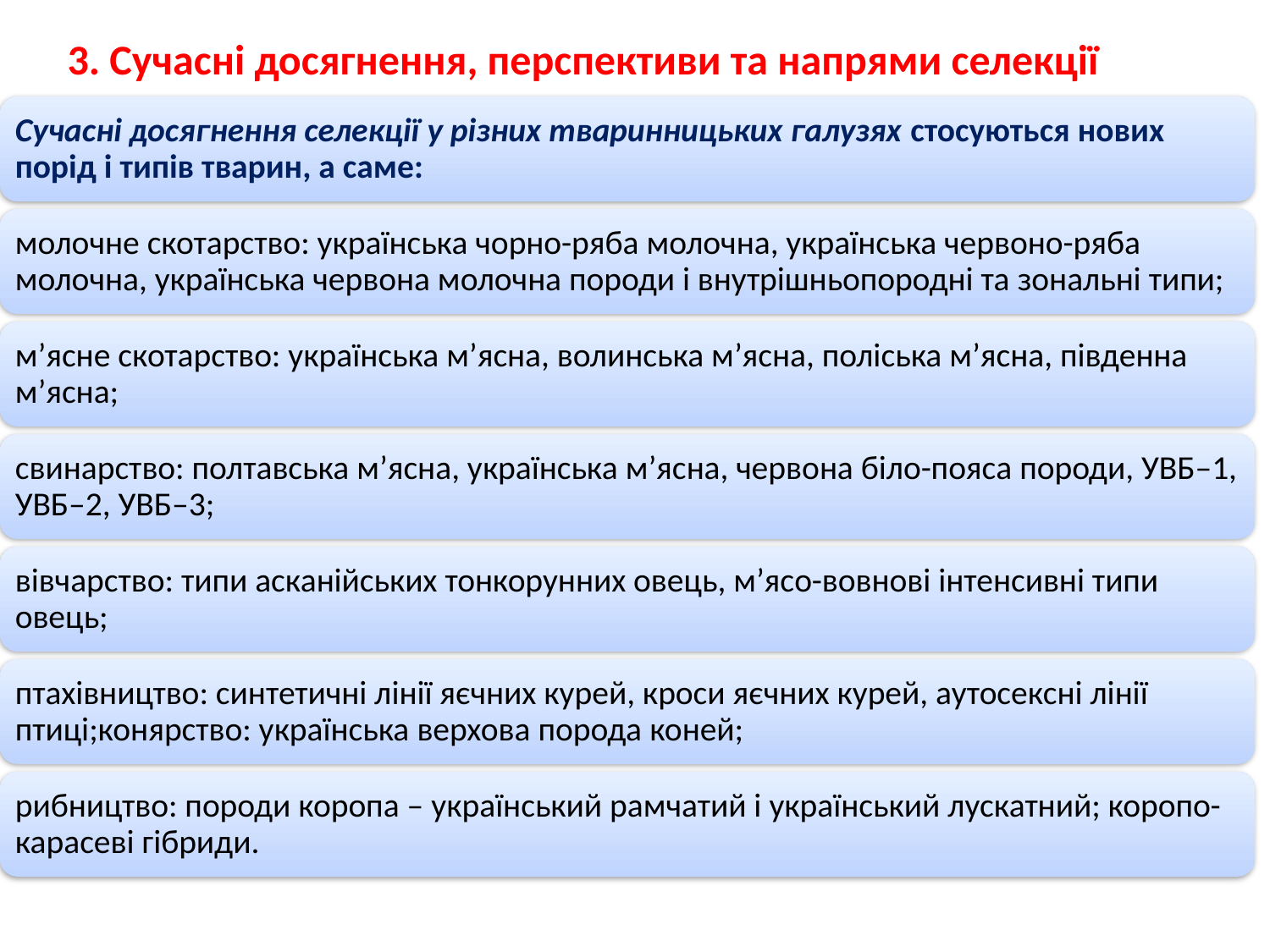

3. Сучасні досягнення, перспективи та напрями селекції
Сучасні досягнення селекції у різних тваринницьких галузях стосуються нових порід і типів тварин, а саме:
молочне скотарство: українська чорно-ряба молочна, українська червоно-ряба молочна, українська червона молочна породи і внутрішньопородні та зональні типи;
м’ясне скотарство: українська м’ясна, волинська м’ясна, поліська м’ясна, південна м’ясна;
свинарство: полтавська м’ясна, українська м’ясна, червона біло-пояса породи, УВБ–1, УВБ–2, УВБ–3;
вівчарство: типи асканійських тонкорунних овець, м’ясо-вовнові інтенсивні типи овець;
птахівництво: синтетичні лінії яєчних курей, кроси яєчних курей, аутосексні лінії птиці;конярство: українська верхова порода коней;
рибництво: породи коропа – український рамчатий і український лускатний; коропо-карасеві гібриди.